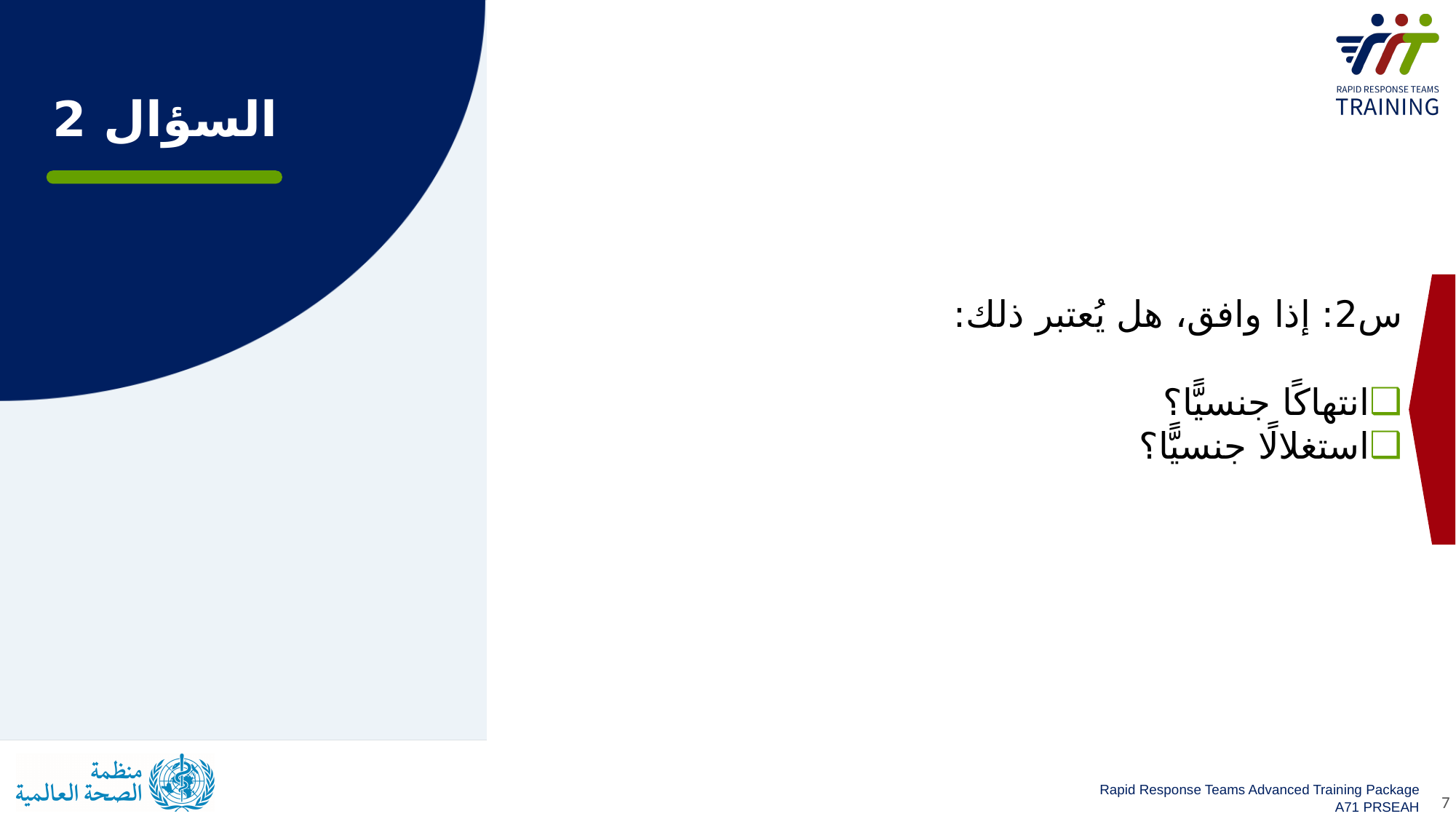

# السؤال 2
س2: إذا وافق، هل يُعتبر ذلك:

انتهاكًا جنسيًّا؟
استغلالًا جنسيًّا؟

7